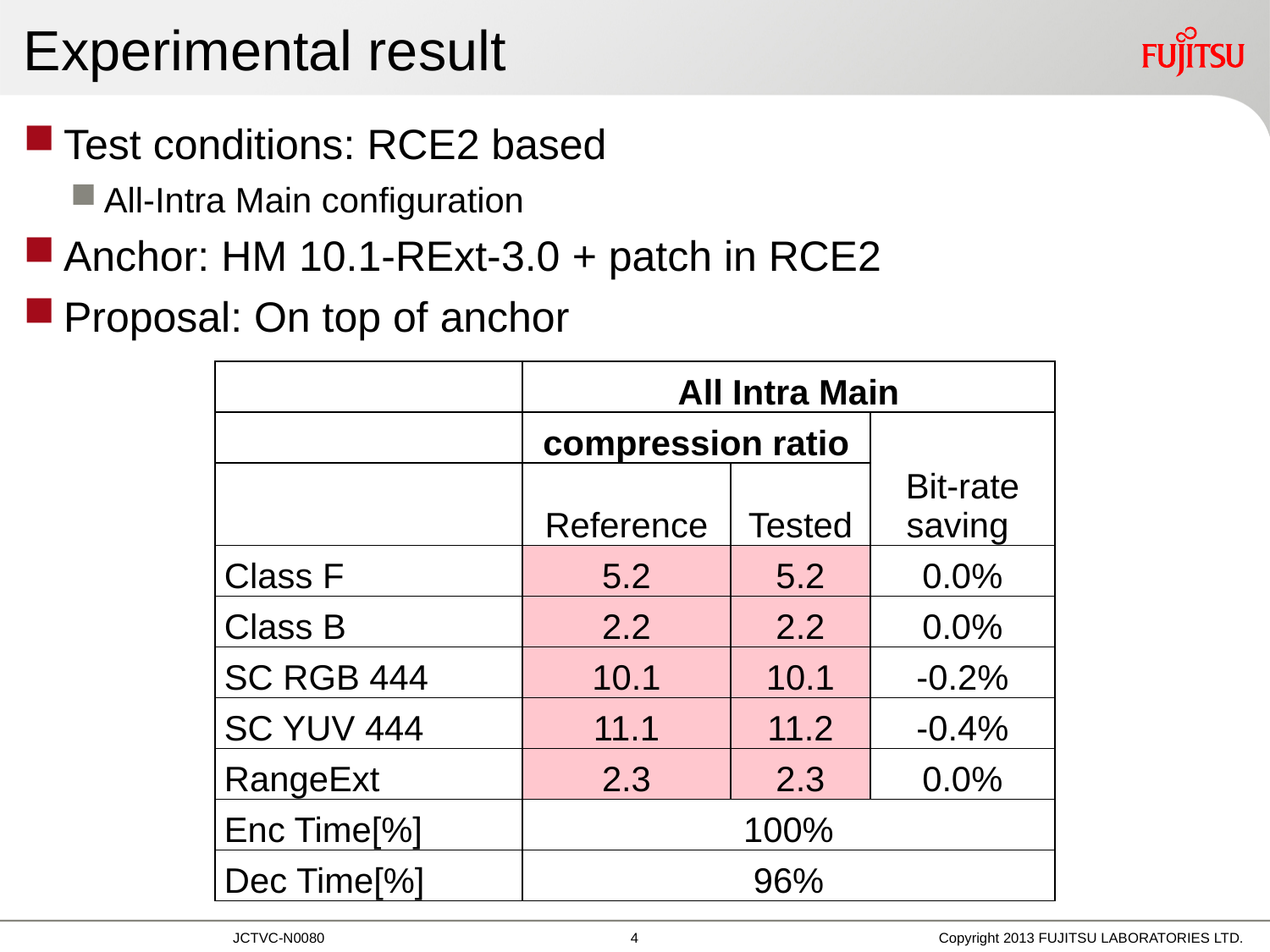

# Experimental result
Test conditions: RCE2 based
All-Intra Main configuration
Anchor: HM 10.1-RExt-3.0 + patch in RCE2
Proposal: On top of anchor
|  | All Intra Main |  |  |
| --- | --- | --- | --- |
|  | compression ratio |  | Bit-rate saving |
|  | Reference | Tested |  |
| Class F | 5.2 | 5.2 | 0.0% |
| Class B | 2.2 | 2.2 | 0.0% |
| SC RGB 444 | 10.1 | 10.1 | -0.2% |
| SC YUV 444 | 11.1 | 11.2 | -0.4% |
| RangeExt | 2.3 | 2.3 | 0.0% |
| Enc Time[%] | 100% |  |  |
| Dec Time[%] | 96% |  |  |
4
Copyright 2013 FUJITSU LABORATORIES LTD.